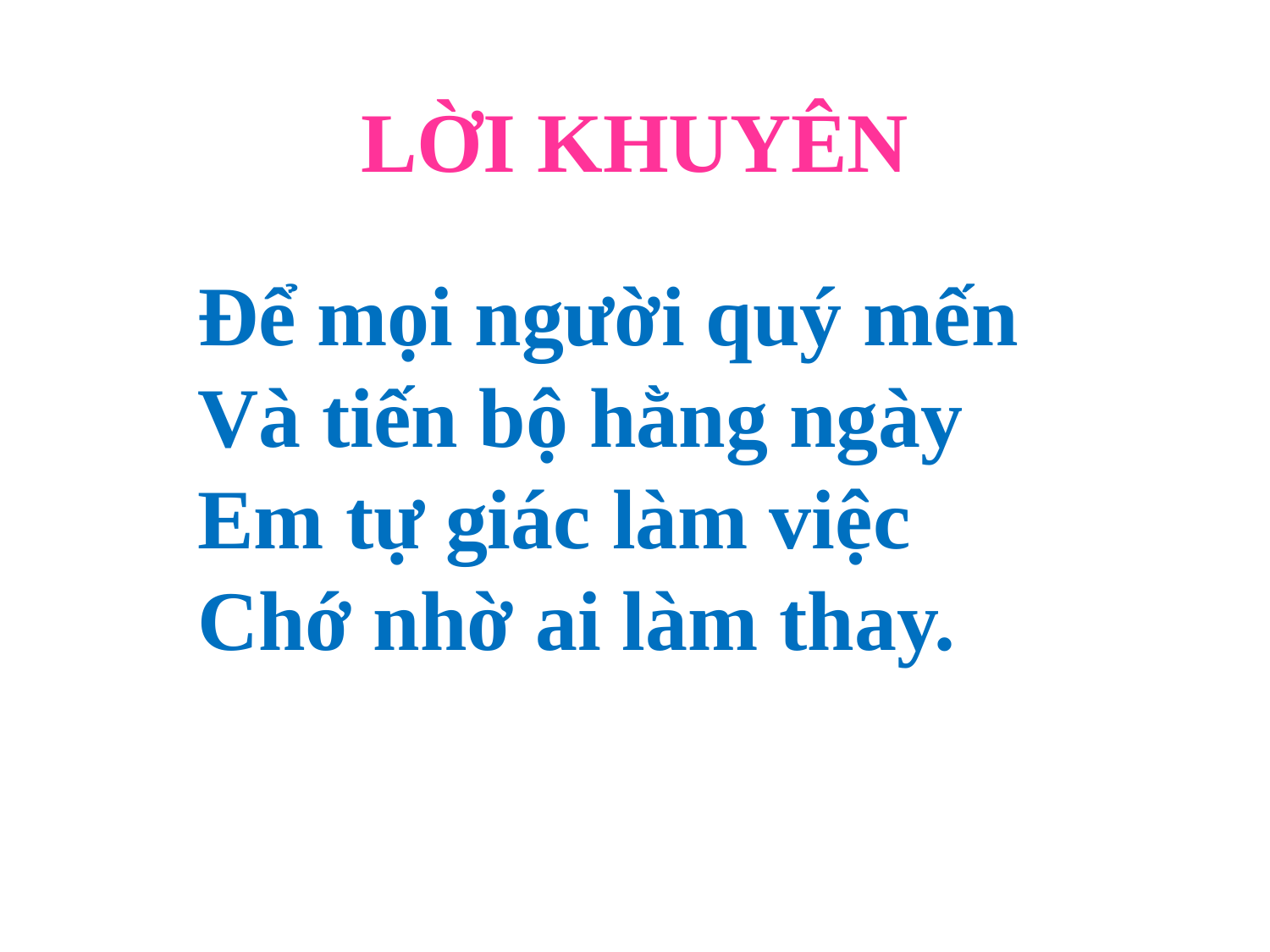

LỜI KHUYÊN
Để mọi người quý mến
Và tiến bộ hằng ngày
Em tự giác làm việc
Chớ nhờ ai làm thay.